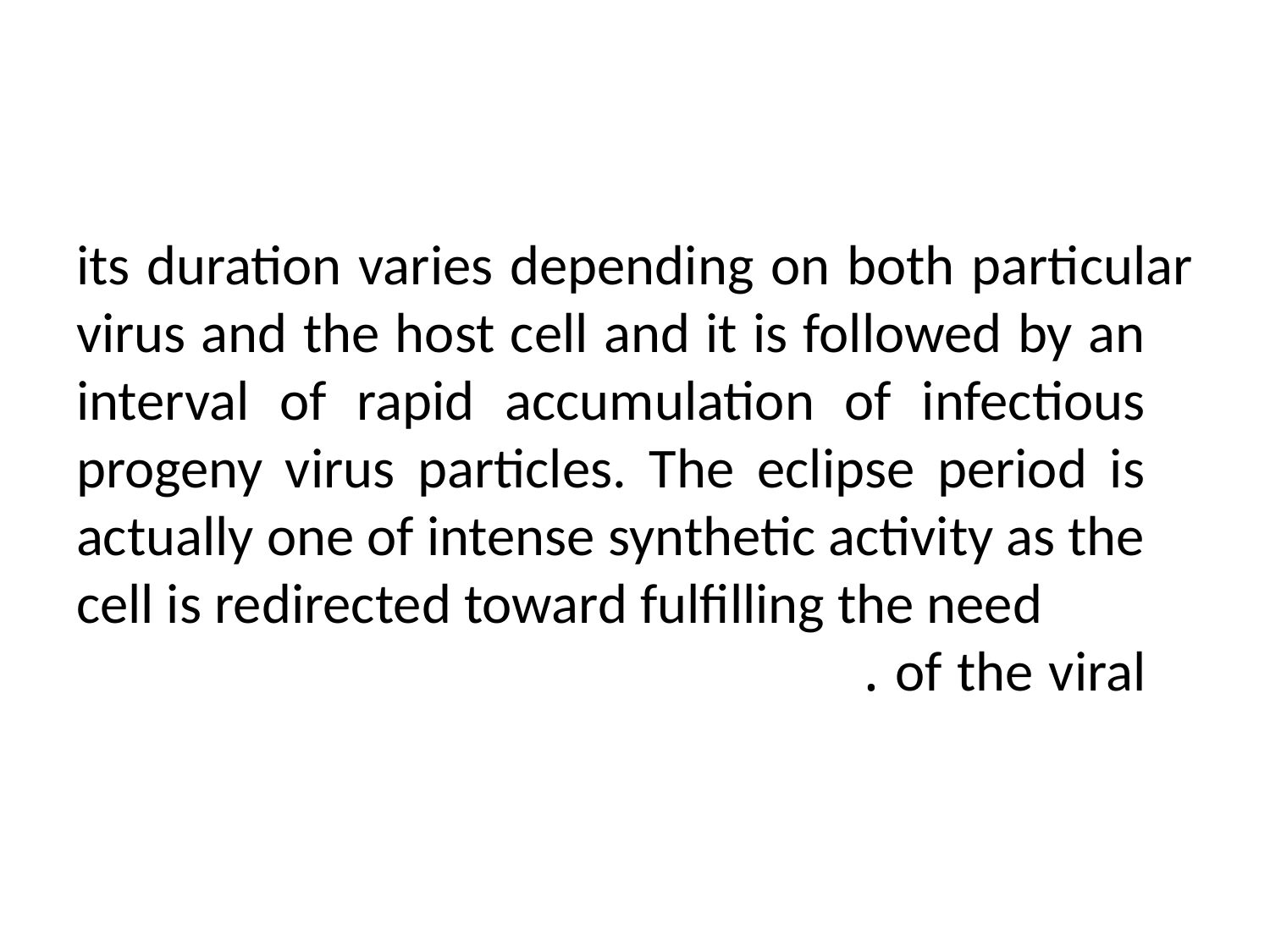

its duration varies depending on both particular virus and the host cell and it is followed by an interval of rapid accumulation of infectious progeny virus particles. The eclipse period is actually one of intense synthetic activity as the cell is redirected toward fulfilling the need          of the viral.